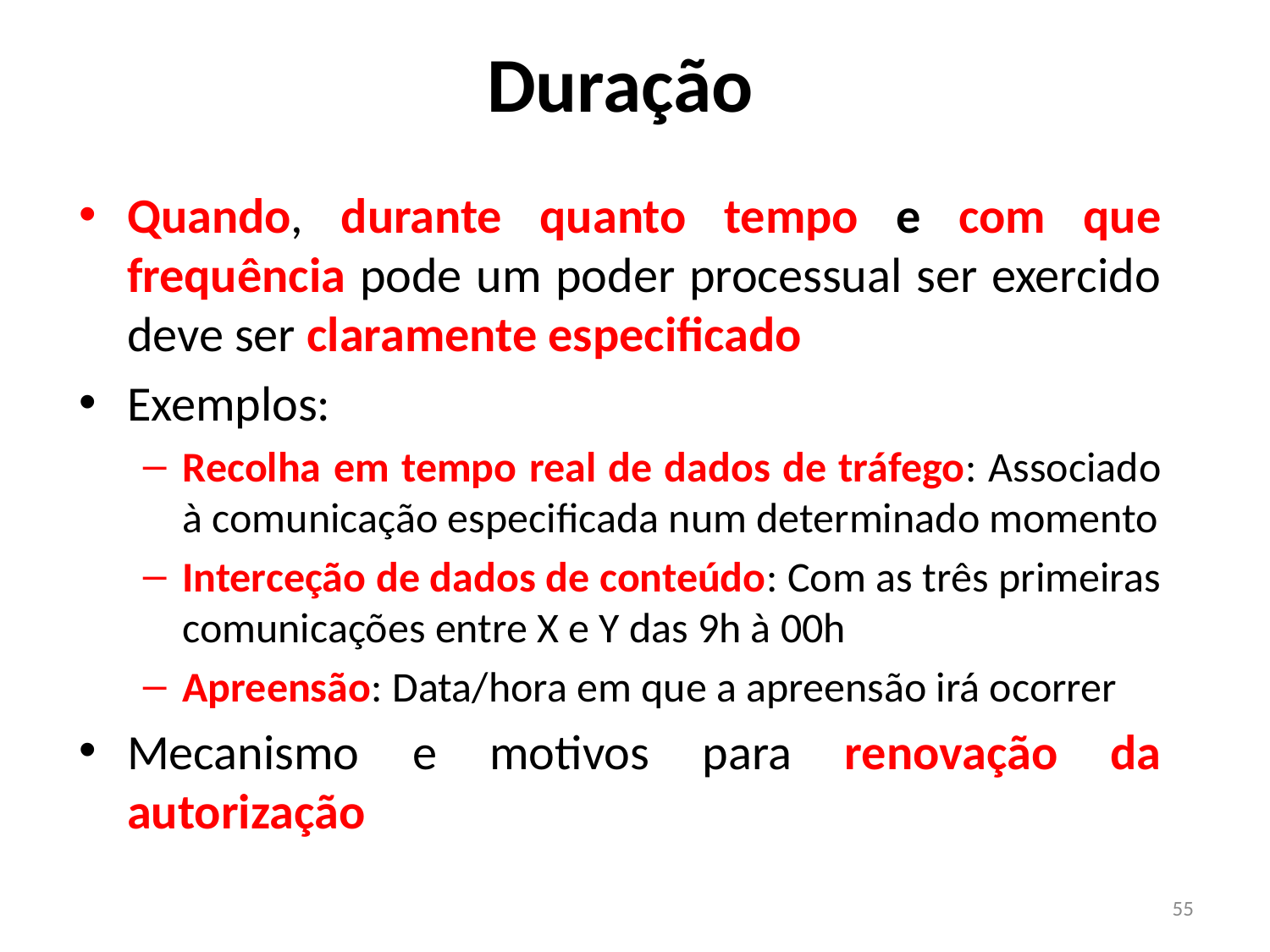

# Duração
Quando, durante quanto tempo e com que frequência pode um poder processual ser exercido deve ser claramente especificado
Exemplos:
Recolha em tempo real de dados de tráfego: Associado à comunicação especificada num determinado momento
Interceção de dados de conteúdo: Com as três primeiras comunicações entre X e Y das 9h à 00h
Apreensão: Data/hora em que a apreensão irá ocorrer
Mecanismo e motivos para renovação da autorização
55